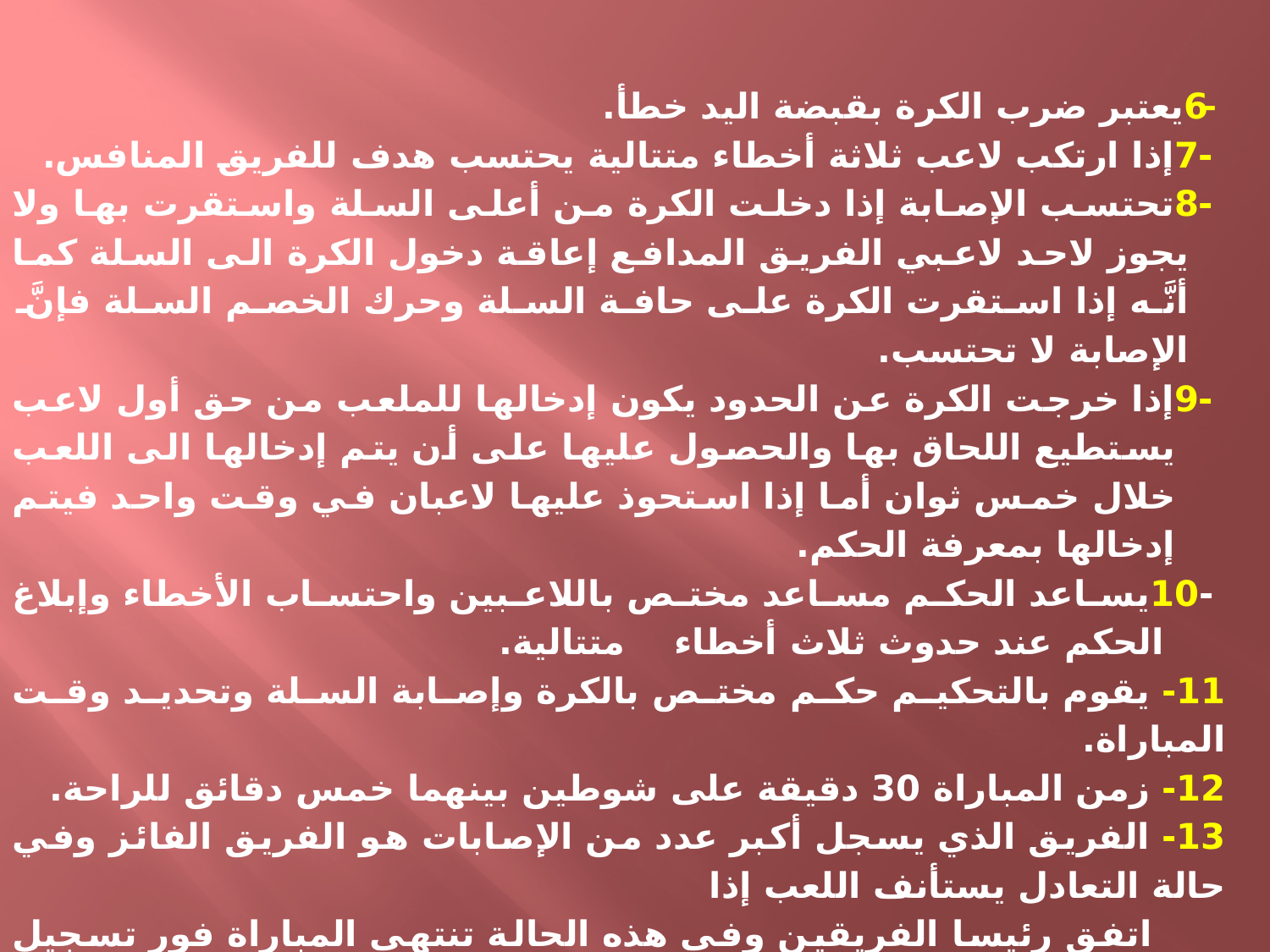

-6يعتبر ضرب الكرة بقبضة اليد خطأ.
 -7إذا ارتكب لاعب ثلاثة أخطاء متتالية يحتسب هدف للفريق المنافس.
 -8تحتسب الإصابة إذا دخلت الكرة من أعلى السلة واستقرت بها ولا يجوز لاحد لاعبي الفريق المدافع إعاقة دخول الكرة الى السلة كما أنَّه إذا استقرت الكرة على حافة السلة وحرك الخصم السلة فإنَّ الإصابة لا تحتسب.
 -9إذا خرجت الكرة عن الحدود يكون إدخالها للملعب من حق أول لاعب يستطيع اللحاق بها والحصول عليها على أن يتم إدخالها الى اللعب خلال خمس ثوان أما إذا استحوذ عليها لاعبان في وقت واحد فيتم إدخالها بمعرفة الحكم.
 -10يساعد الحكم مساعد مختص باللاعبين واحتساب الأخطاء وإبلاغ الحكم عند حدوث ثلاث أخطاء    متتالية.
11- يقوم بالتحكيم حكم مختص بالكرة وإصابة السلة وتحديد وقت المباراة.
12- زمن المباراة 30 دقيقة على شوطين بينهما خمس دقائق للراحة.
13- الفريق الذي يسجل أكبر عدد من الإصابات هو الفريق الفائز وفي حالة التعادل يستأنف اللعب إذا
      اتفق رئيسا الفريقين وفي هذه الحالة تنتهي المباراة فور تسجيل إصابة من أحد الفريقين.